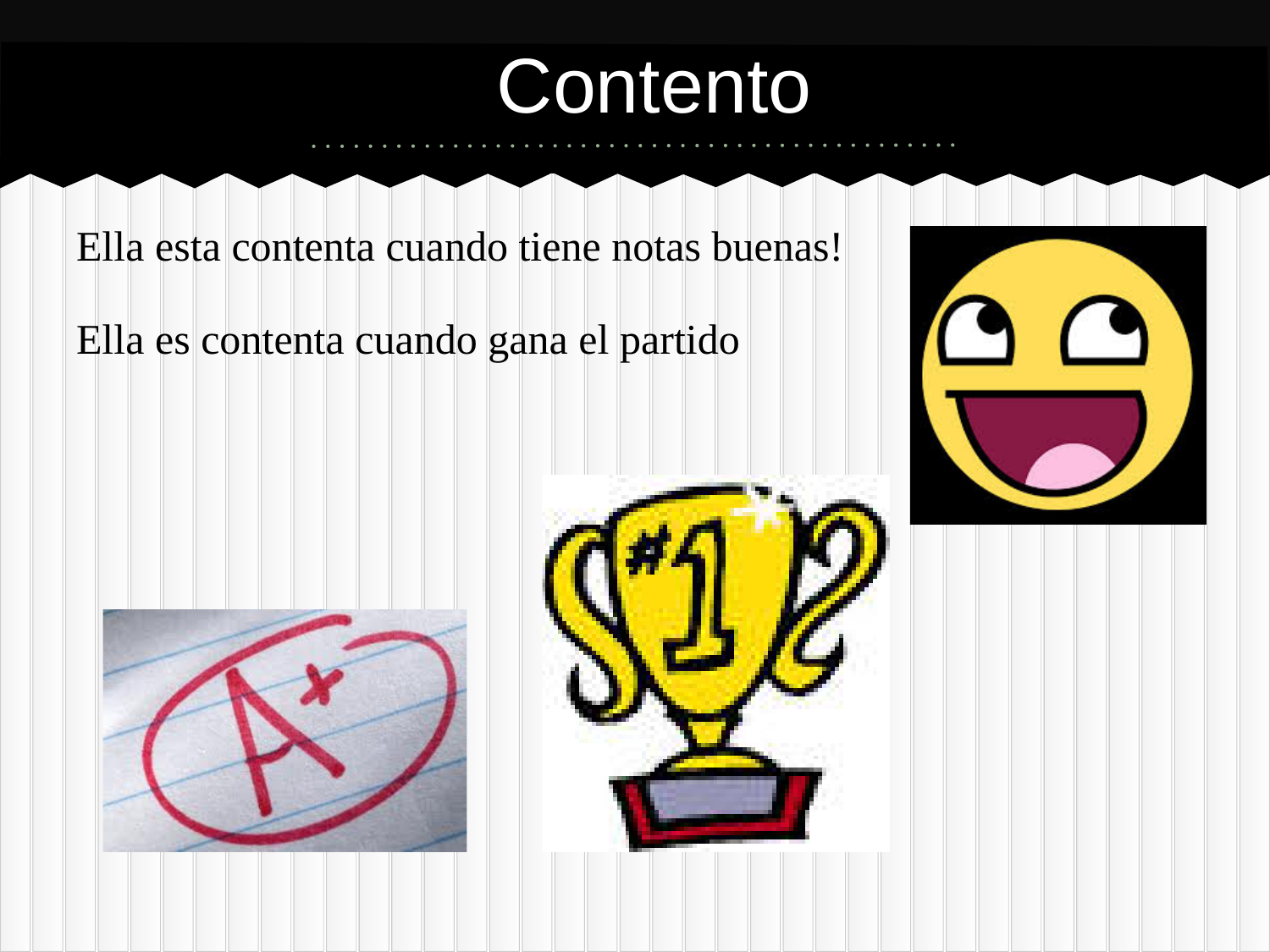

# Contento
Ella esta contenta cuando tiene notas buenas!

Ella es contenta cuando gana el partido